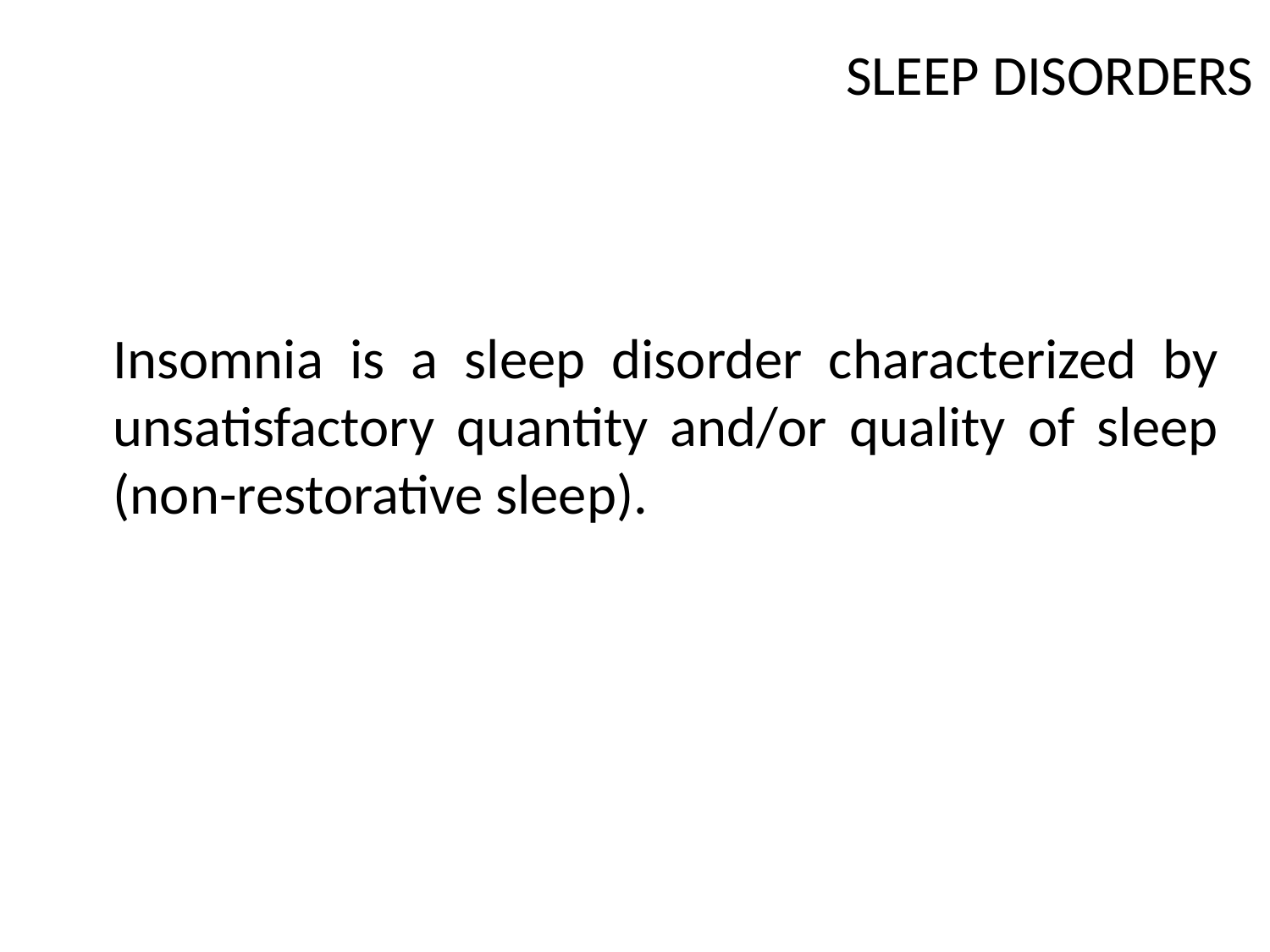

SLEEP DISORDERS
#
Insomnia is a sleep disorder characterized by unsatisfactory quantity and/or quality of sleep (non-restorative sleep).